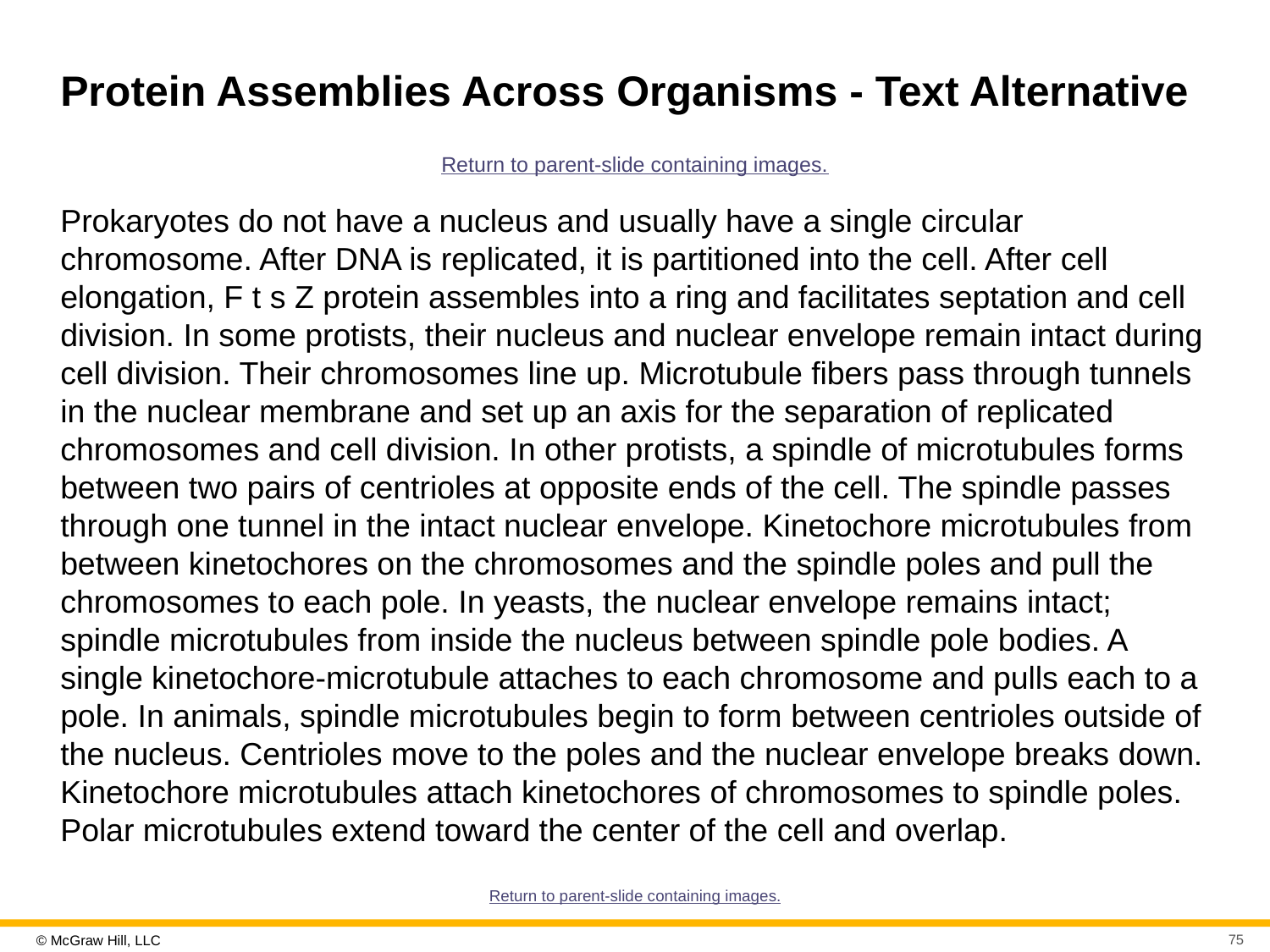

# Protein Assemblies Across Organisms - Text Alternative
Return to parent-slide containing images.
Prokaryotes do not have a nucleus and usually have a single circular chromosome. After DNA is replicated, it is partitioned into the cell. After cell elongation, F t s Z protein assembles into a ring and facilitates septation and cell division. In some protists, their nucleus and nuclear envelope remain intact during cell division. Their chromosomes line up. Microtubule fibers pass through tunnels in the nuclear membrane and set up an axis for the separation of replicated chromosomes and cell division. In other protists, a spindle of microtubules forms between two pairs of centrioles at opposite ends of the cell. The spindle passes through one tunnel in the intact nuclear envelope. Kinetochore microtubules from between kinetochores on the chromosomes and the spindle poles and pull the chromosomes to each pole. In yeasts, the nuclear envelope remains intact; spindle microtubules from inside the nucleus between spindle pole bodies. A single kinetochore-microtubule attaches to each chromosome and pulls each to a pole. In animals, spindle microtubules begin to form between centrioles outside of the nucleus. Centrioles move to the poles and the nuclear envelope breaks down. Kinetochore microtubules attach kinetochores of chromosomes to spindle poles. Polar microtubules extend toward the center of the cell and overlap.
Return to parent-slide containing images.
75